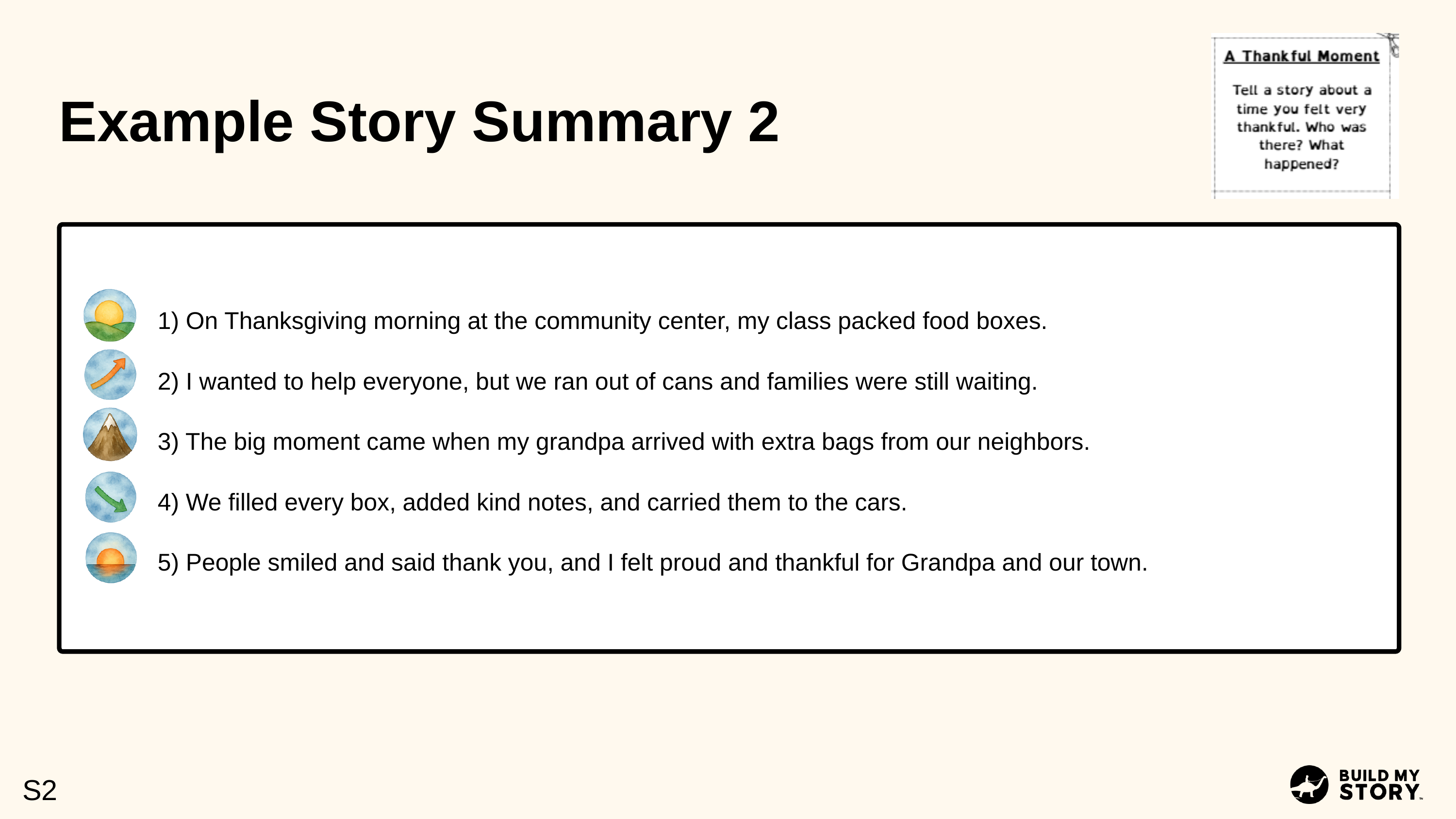

Example Story Summary 2

1) On Thanksgiving morning at the community center, my class packed food boxes.
2) I wanted to help everyone, but we ran out of cans and families were still waiting.
3) The big moment came when my grandpa arrived with extra bags from our neighbors.
4) We filled every box, added kind notes, and carried them to the cars.
5) People smiled and said thank you, and I felt proud and thankful for Grandpa and our town.

S2